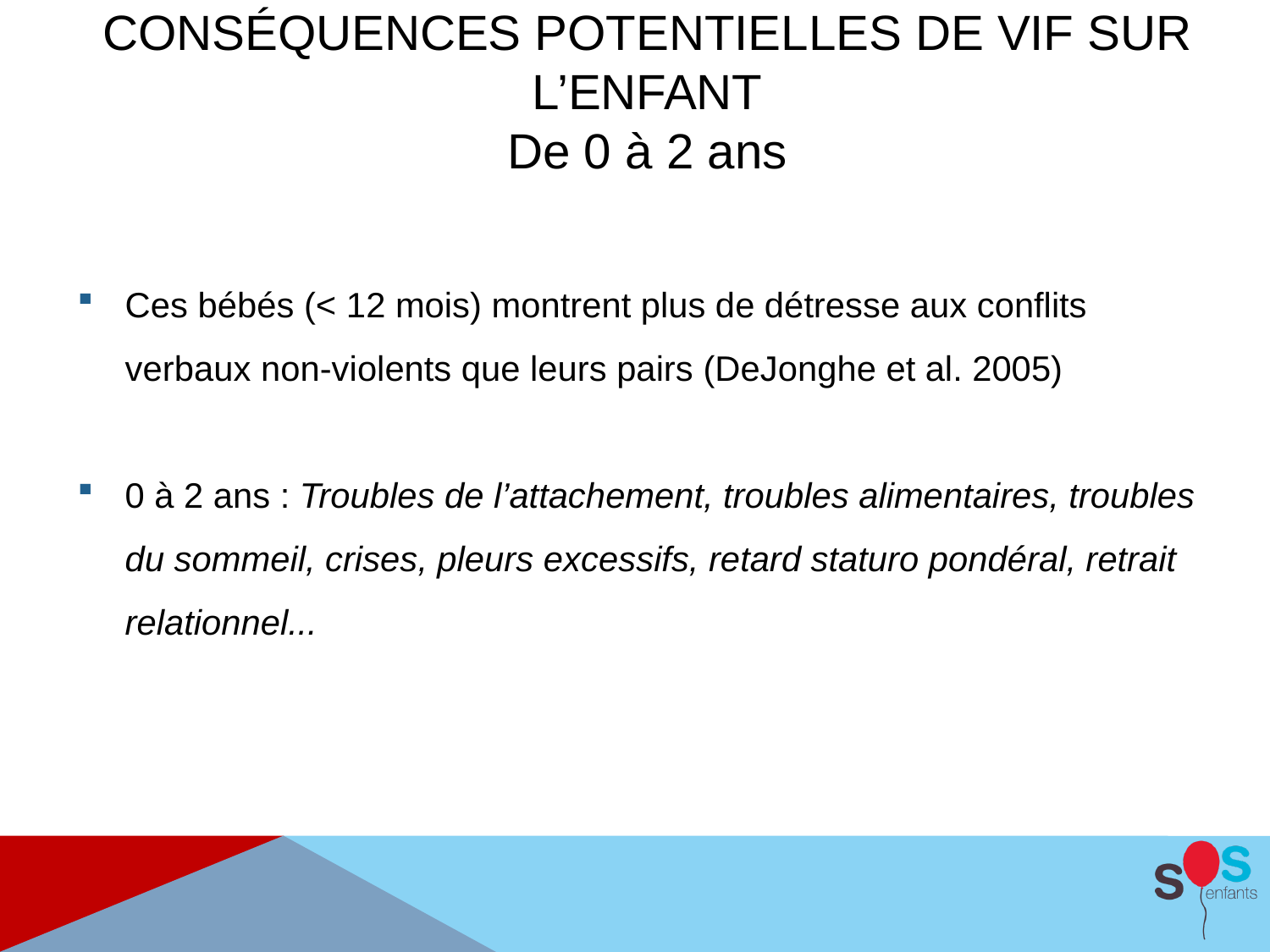

CONSÉQUENCES POTENTIELLES DE VIF SUR L’ENFANT
De 0 à 2 ans
Ces bébés (< 12 mois) montrent plus de détresse aux conflits verbaux non-violents que leurs pairs (DeJonghe et al. 2005)

0 à 2 ans : Troubles de l’attachement, troubles alimentaires, troubles du sommeil, crises, pleurs excessifs, retard staturo pondéral, retrait relationnel...